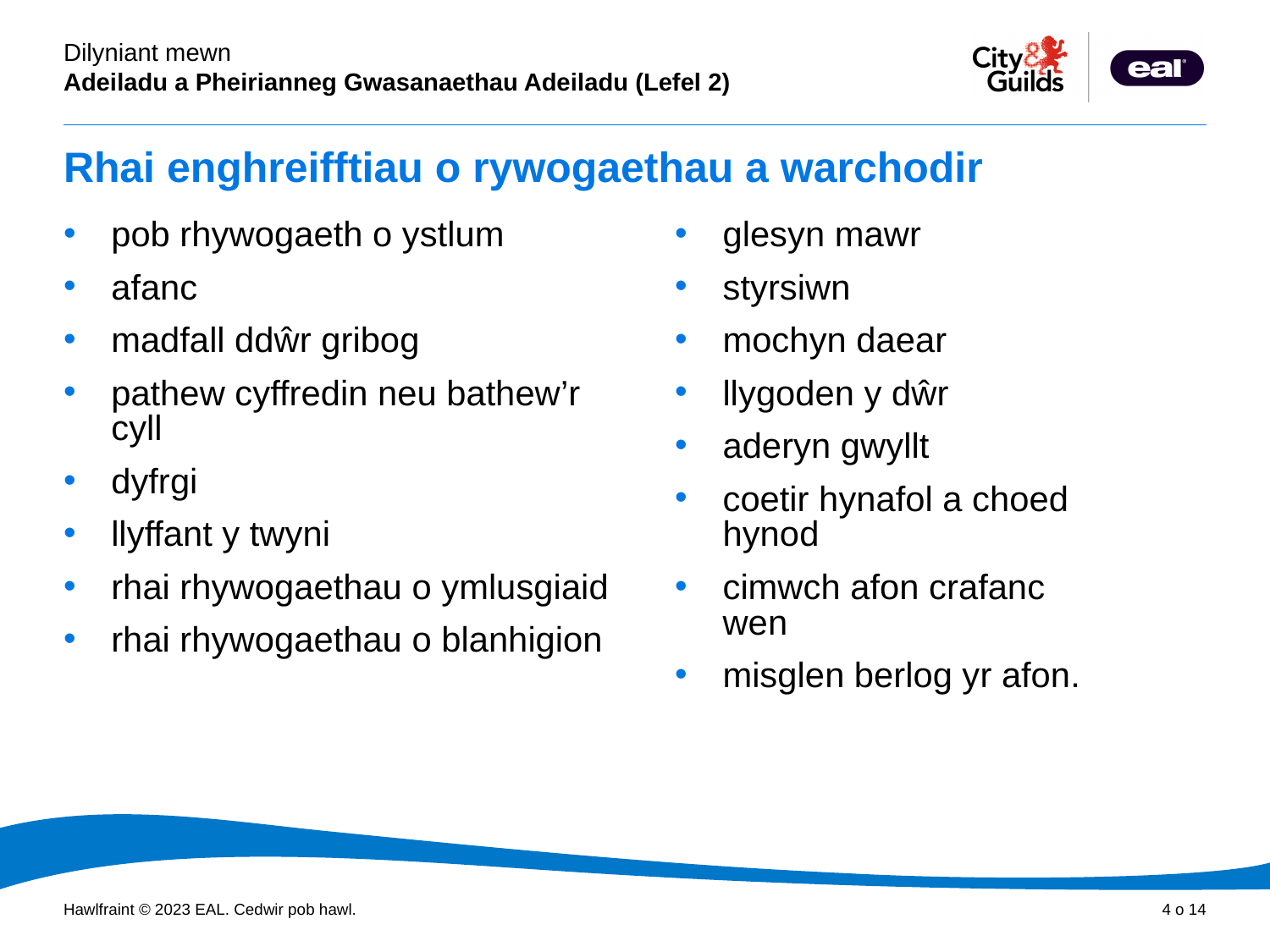

# Rhai enghreifftiau o rywogaethau a warchodir
pob rhywogaeth o ystlum
afanc
madfall ddŵr gribog
pathew cyffredin neu bathew’r cyll
dyfrgi
llyffant y twyni
rhai rhywogaethau o ymlusgiaid
rhai rhywogaethau o blanhigion
glesyn mawr
styrsiwn
mochyn daear
llygoden y dŵr
aderyn gwyllt
coetir hynafol a choed hynod
cimwch afon crafanc wen
misglen berlog yr afon.